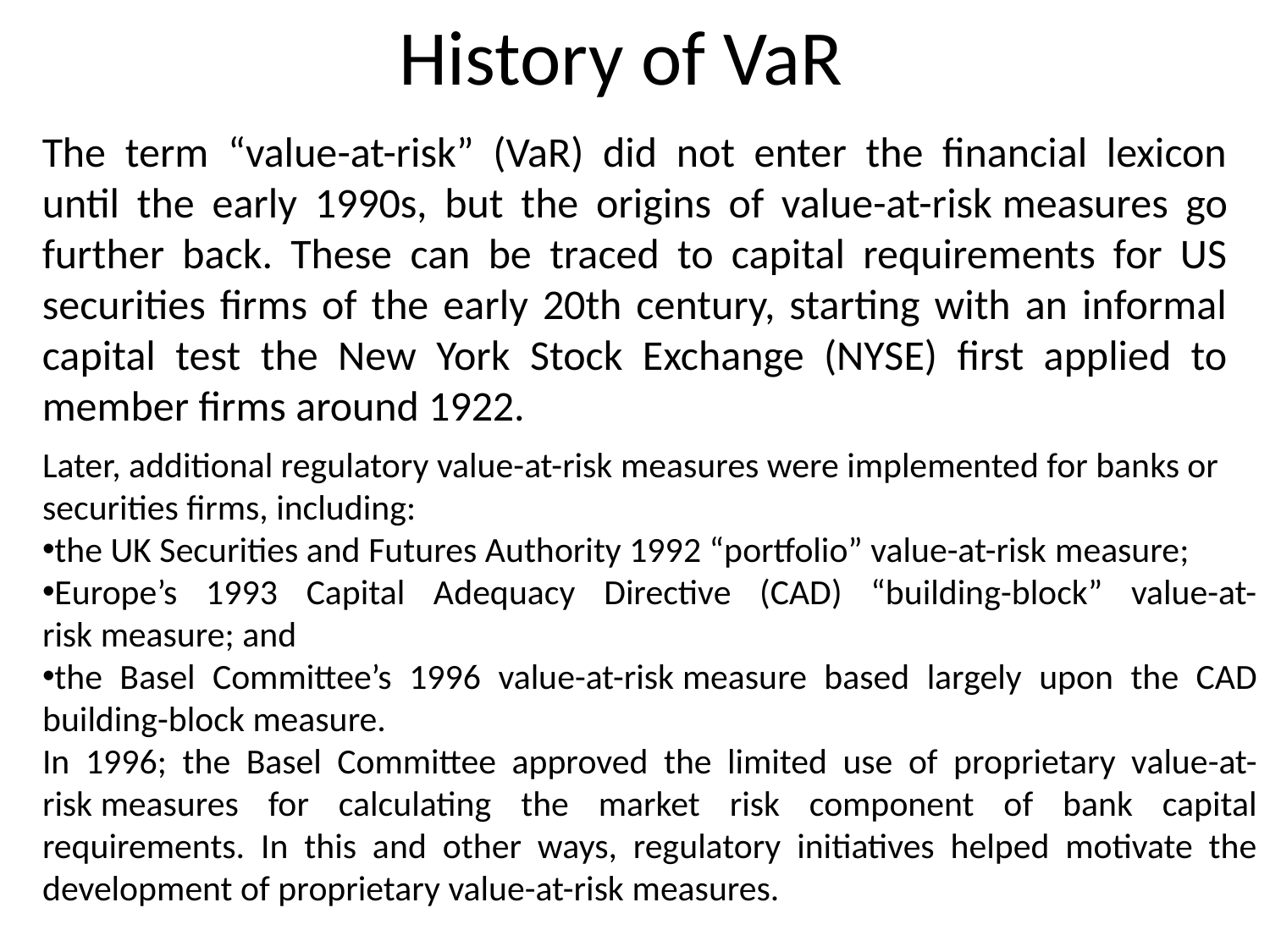

# History of VaR
The term “value-at-risk” (VaR) did not enter the financial lexicon until the early 1990s, but the origins of value-at-risk measures go further back. These can be traced to capital requirements for US securities firms of the early 20th century, starting with an informal capital test the New York Stock Exchange (NYSE) first applied to member firms around 1922.
Later, additional regulatory value-at-risk measures were implemented for banks or securities firms, including:
the UK Securities and Futures Authority 1992 “portfolio” value-at-risk measure;
Europe’s 1993 Capital Adequacy Directive (CAD) “building-block” value-at-risk measure; and
the Basel Committee’s 1996 value-at-risk measure based largely upon the CAD building-block measure.
In 1996; the Basel Committee approved the limited use of proprietary value-at-risk measures for calculating the market risk component of bank capital requirements. In this and other ways, regulatory initiatives helped motivate the development of proprietary value-at-risk measures.